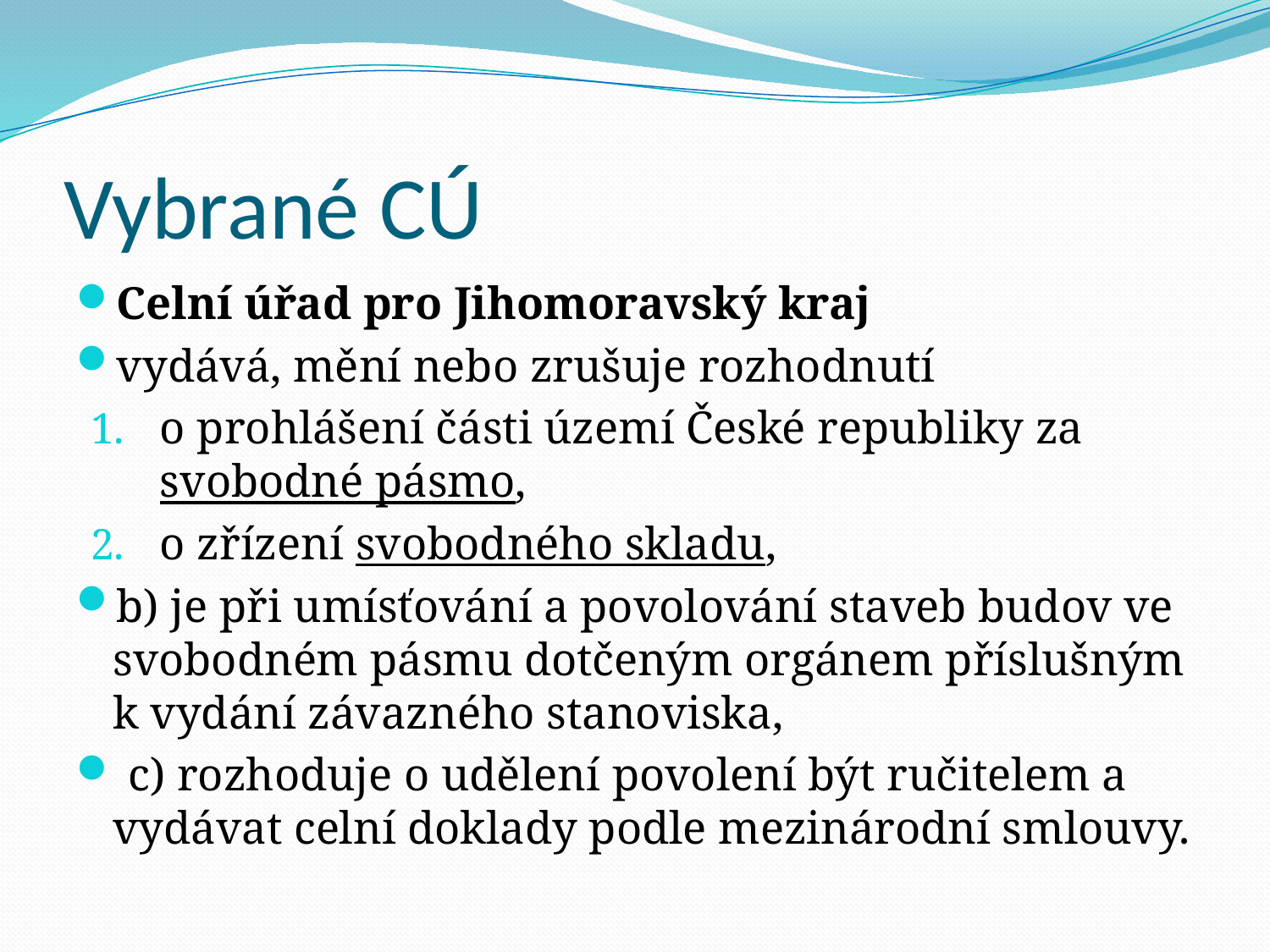

# Vybrané CÚ
Celní úřad pro Jihomoravský kraj
vydává, mění nebo zrušuje rozhodnutí
o prohlášení části území České republiky za svobodné pásmo,
o zřízení svobodného skladu,
b) je při umísťování a povolování staveb budov ve svobodném pásmu dotčeným orgánem příslušným k vydání závazného stanoviska,
 c) rozhoduje o udělení povolení být ručitelem a vydávat celní doklady podle mezinárodní smlouvy.